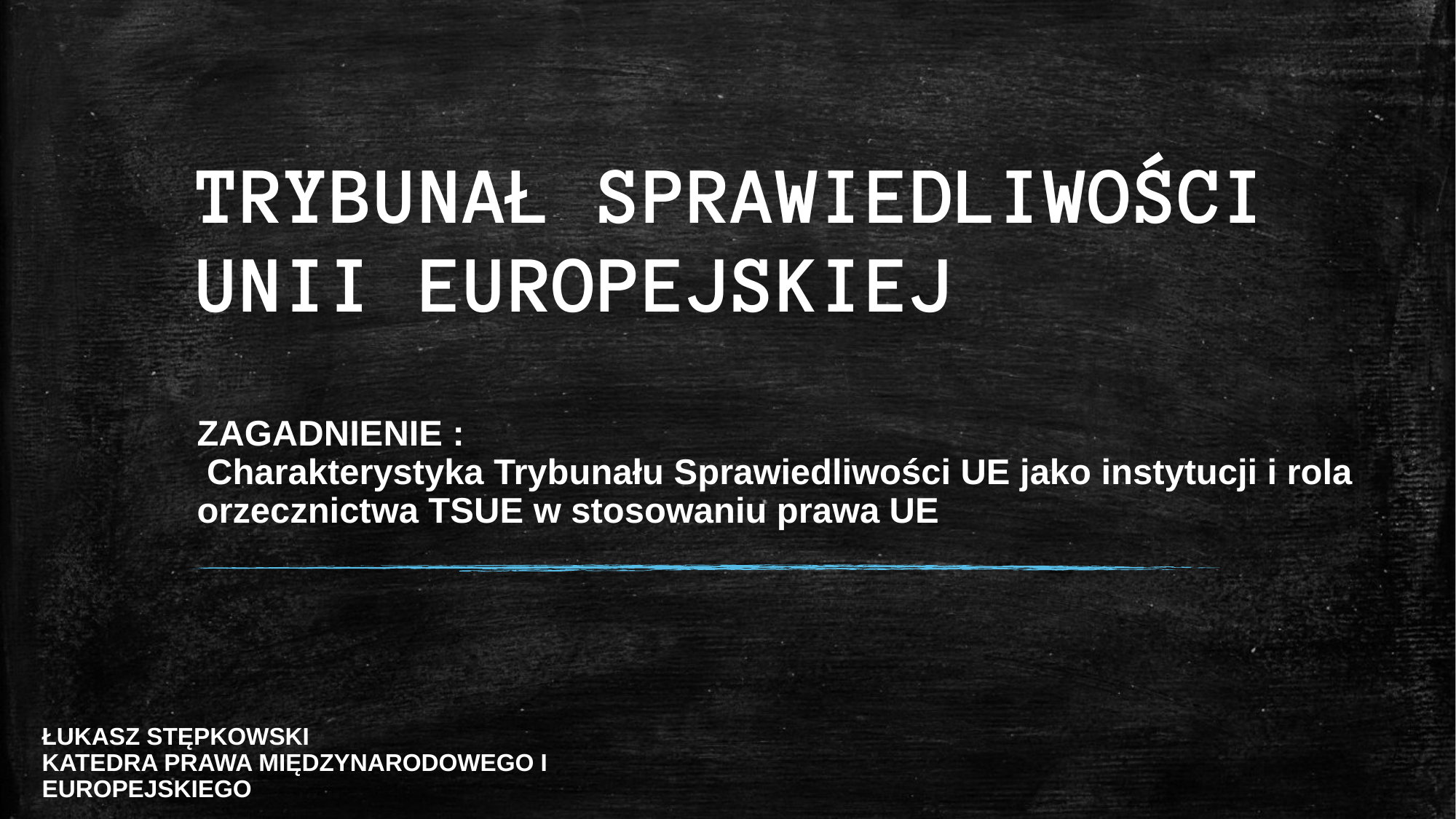

# TRYBUNAŁ SPRAWIEDLIWOŚCI UNII EUROPEJSKIEJ
ZAGADNIENIE :
 Charakterystyka Trybunału Sprawiedliwości UE jako instytucji i rola orzecznictwa TSUE w stosowaniu prawa UE
ŁUKASZ STĘPKOWSKI
KATEDRA PRAWA MIĘDZYNARODOWEGO I EUROPEJSKIEGO